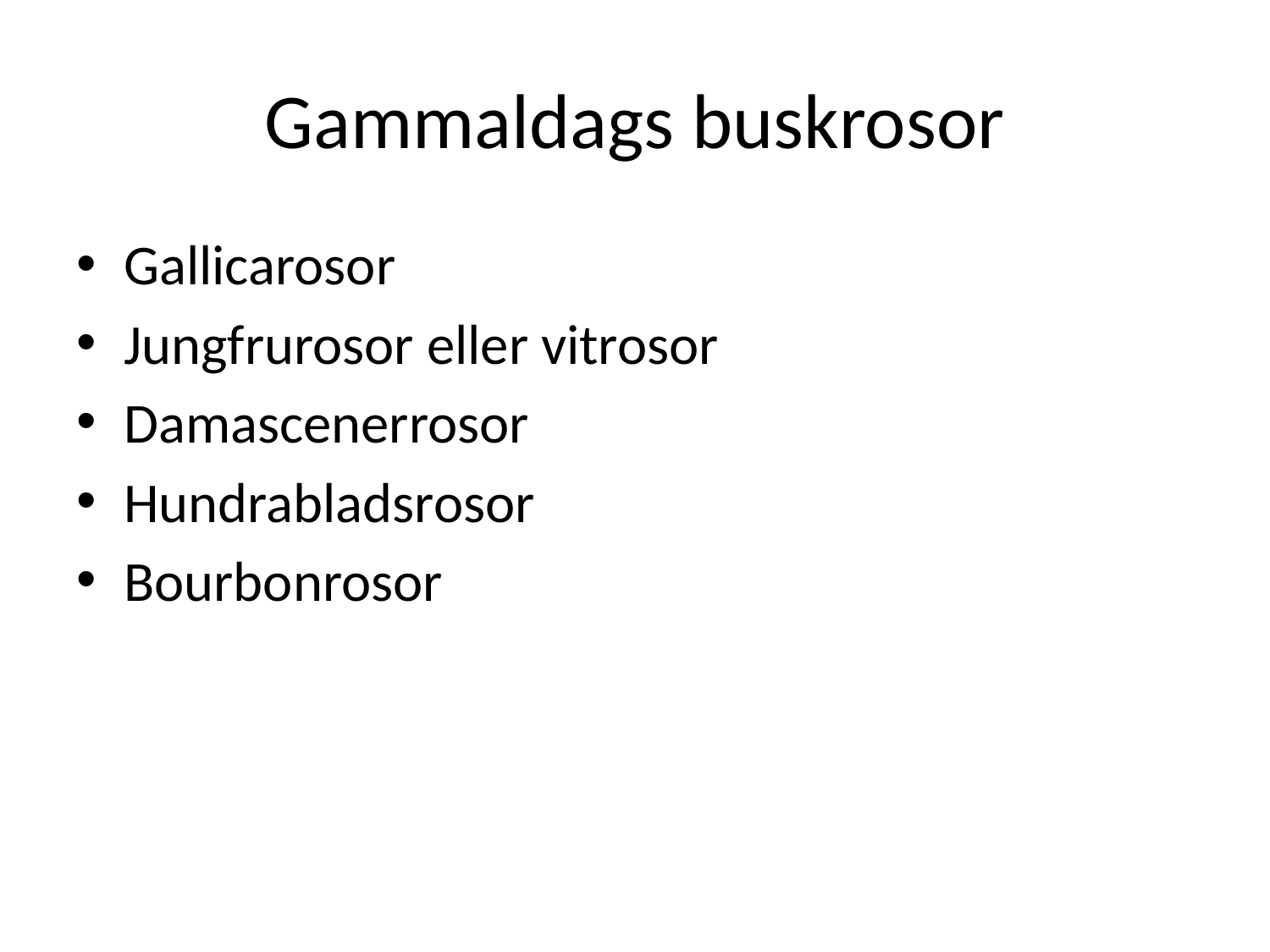

# Gammaldags buskrosor
Gallicarosor
Jungfrurosor eller vitrosor
Damascenerrosor
Hundrabladsrosor
Bourbonrosor